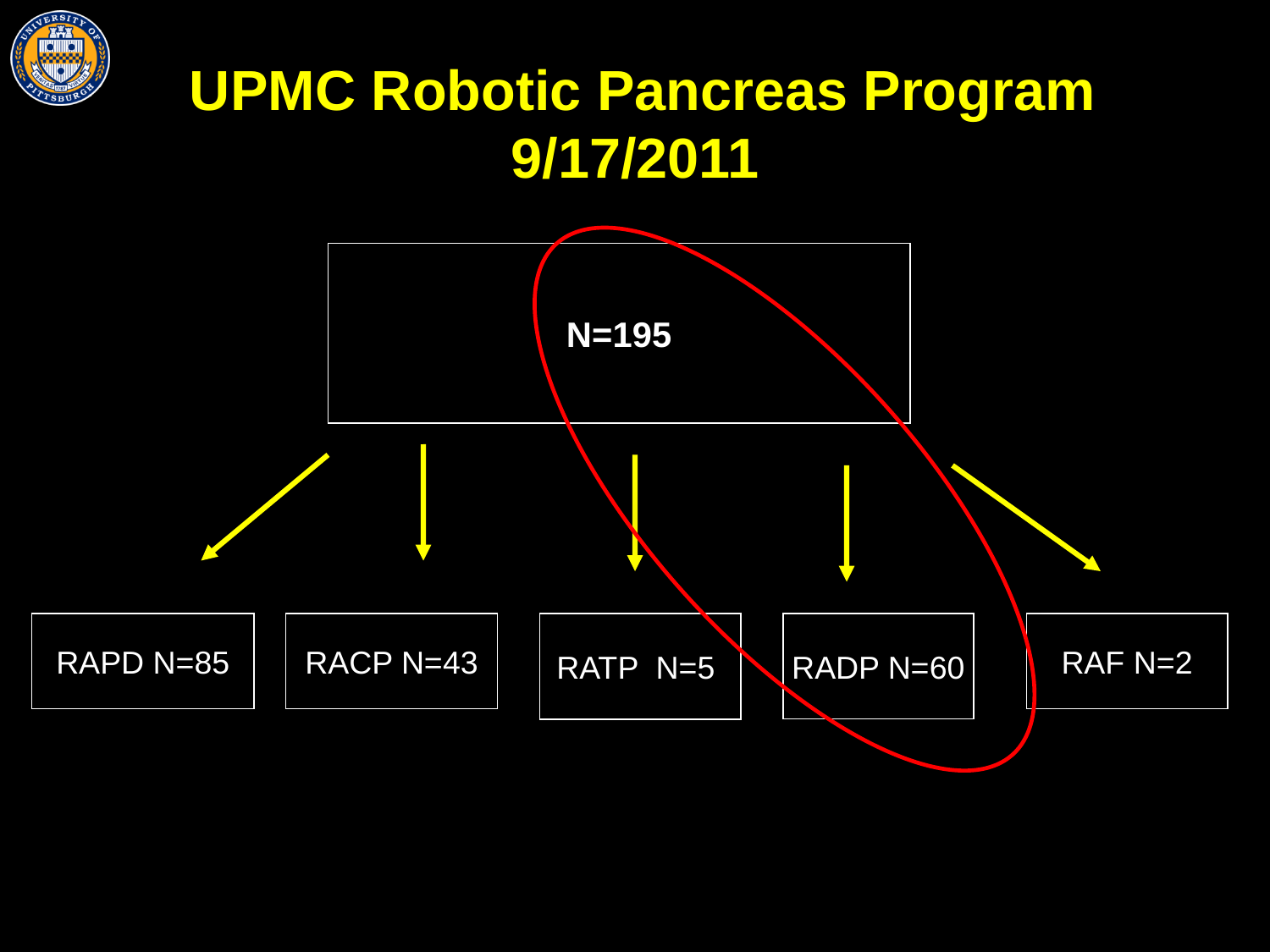

# UPMC Robotic Pancreas Program 9/17/2011

N=195

RAPD N=85
RACP N=43
RATP  N=5
RADP N=60
RAF N=2